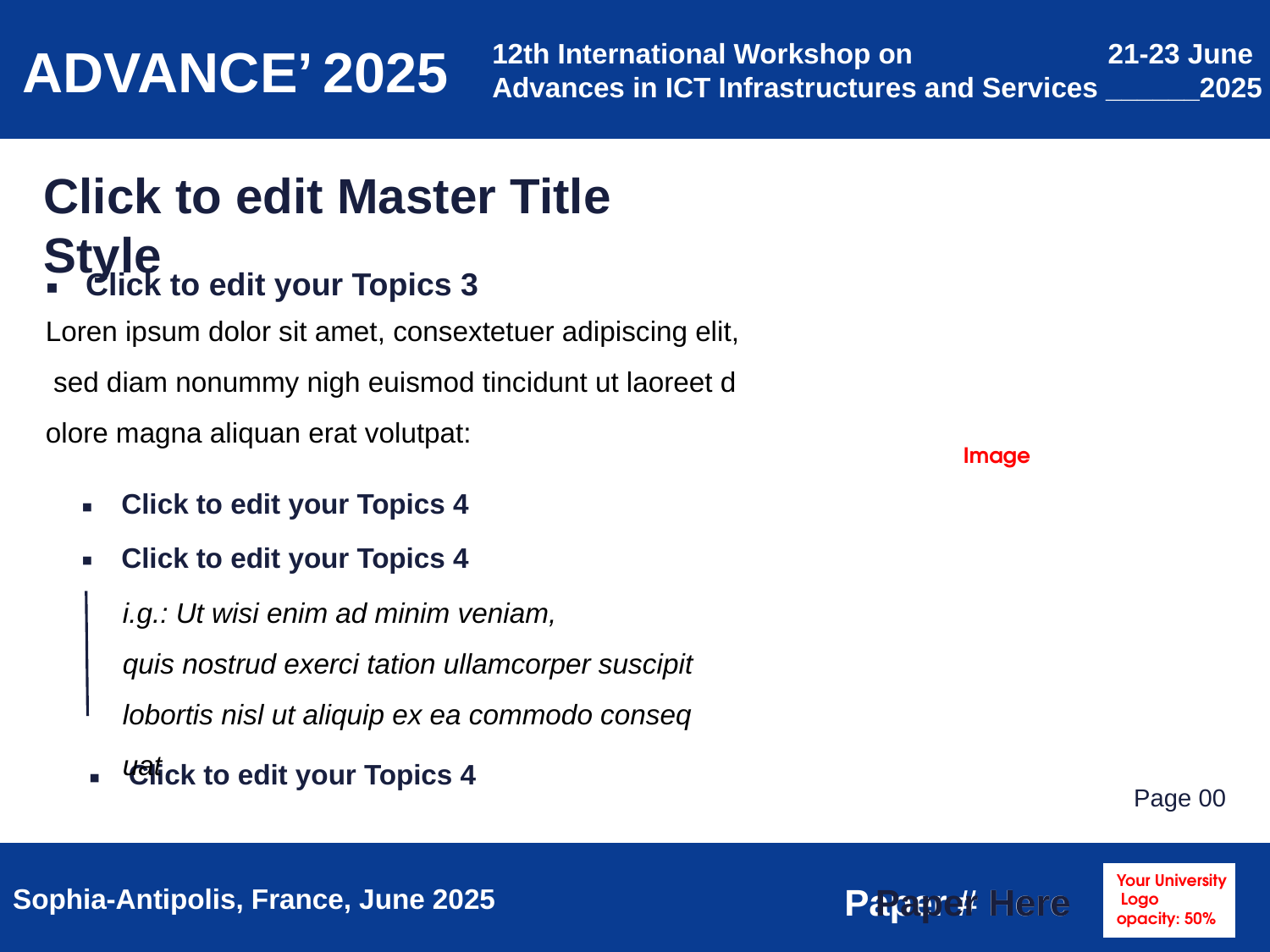

Click to edit Master Title Style
Ima
Click to edit your Topics 3
Loren ipsum dolor sit amet, consextetuer adipiscing elit, sed diam nonummy nigh euismod tincidunt ut laoreet dolore magna aliquan erat volutpat:
Image
Click to edit your Topics 4
Click to edit your Topics 4
i.g.: Ut wisi enim ad minim veniam, quis nostrud exerci tation ullamcorper suscipit lobortis nisl ut aliquip ex ea commodo consequat
Click to edit your Topics 4
Page 00
Ima
Your University
 Logo
opacity: 50%
Paper Here